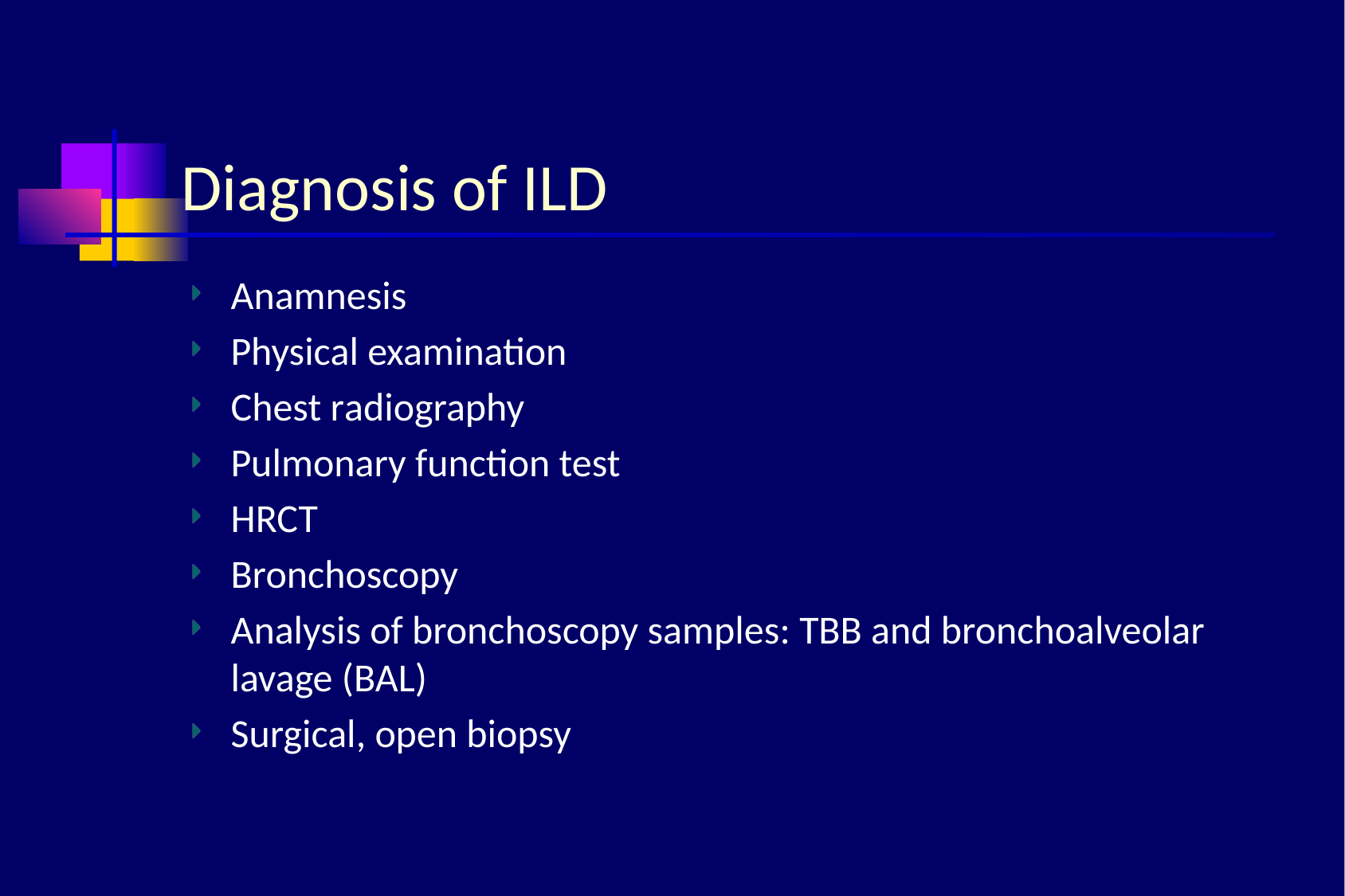

# Diagnosis of ILD
Anamnesis
Physical examination
Chest radiography
Pulmonary function test
HRCT
Bronchoscopy
Analysis of bronchoscopy samples: TBB and bronchoalveolar lavage (BAL)
Surgical, open biopsy